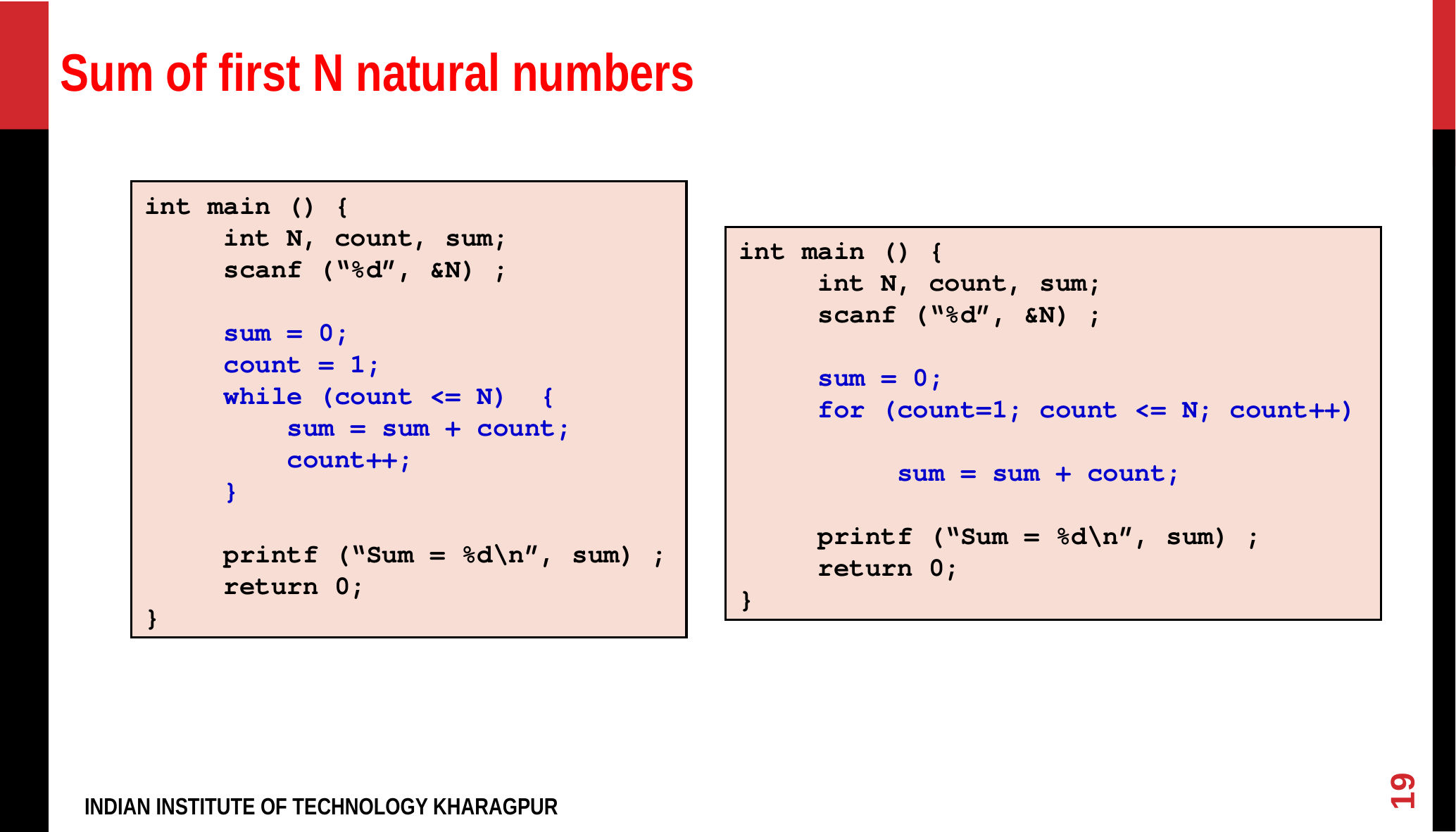

# Sum of first N natural numbers
int main () {
     int N, count, sum;
     scanf (“%d”, &N) ;

     sum = 0;
     count = 1;
     while (count <= N)  {
         sum = sum + count;
         count++;
     }

     printf (“Sum = %d\n”, sum) ;
     return 0;
}
int main () {
     int N, count, sum;
     scanf (“%d”, &N) ;

     sum = 0;
     for (count=1; count <= N; count++)
          sum = sum + count;

     printf (“Sum = %d\n”, sum) ;
     return 0;
}
19
INDIAN INSTITUTE OF TECHNOLOGY KHARAGPUR